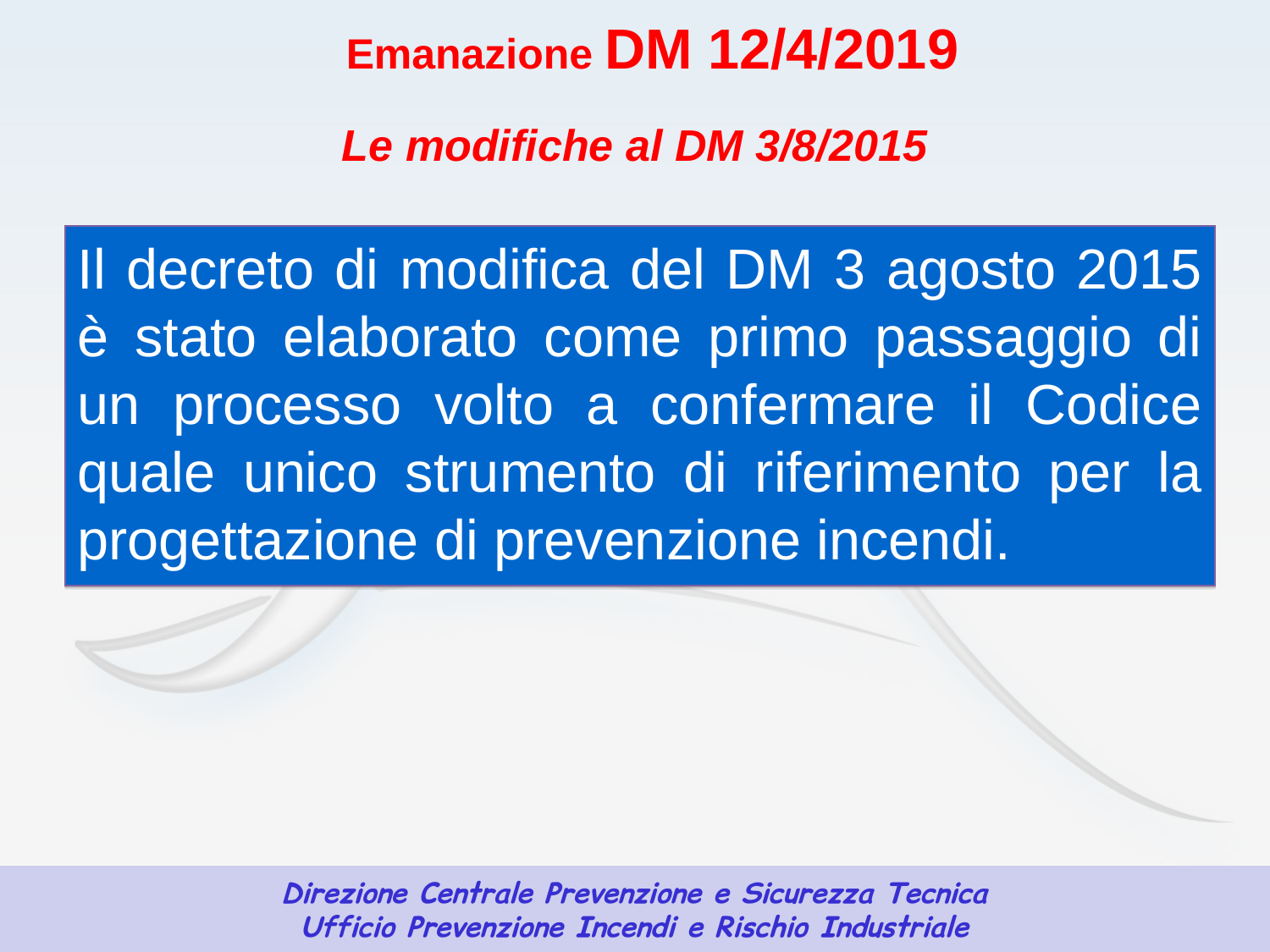

Emanazione DM 12/4/2019

Le modifiche al DM 3/8/2015

Il decreto di modifica del DM 3 agosto 2015 è stato elaborato come primo passaggio di un processo volto a confermare il Codice quale unico strumento di riferimento per la progettazione di prevenzione incendi.